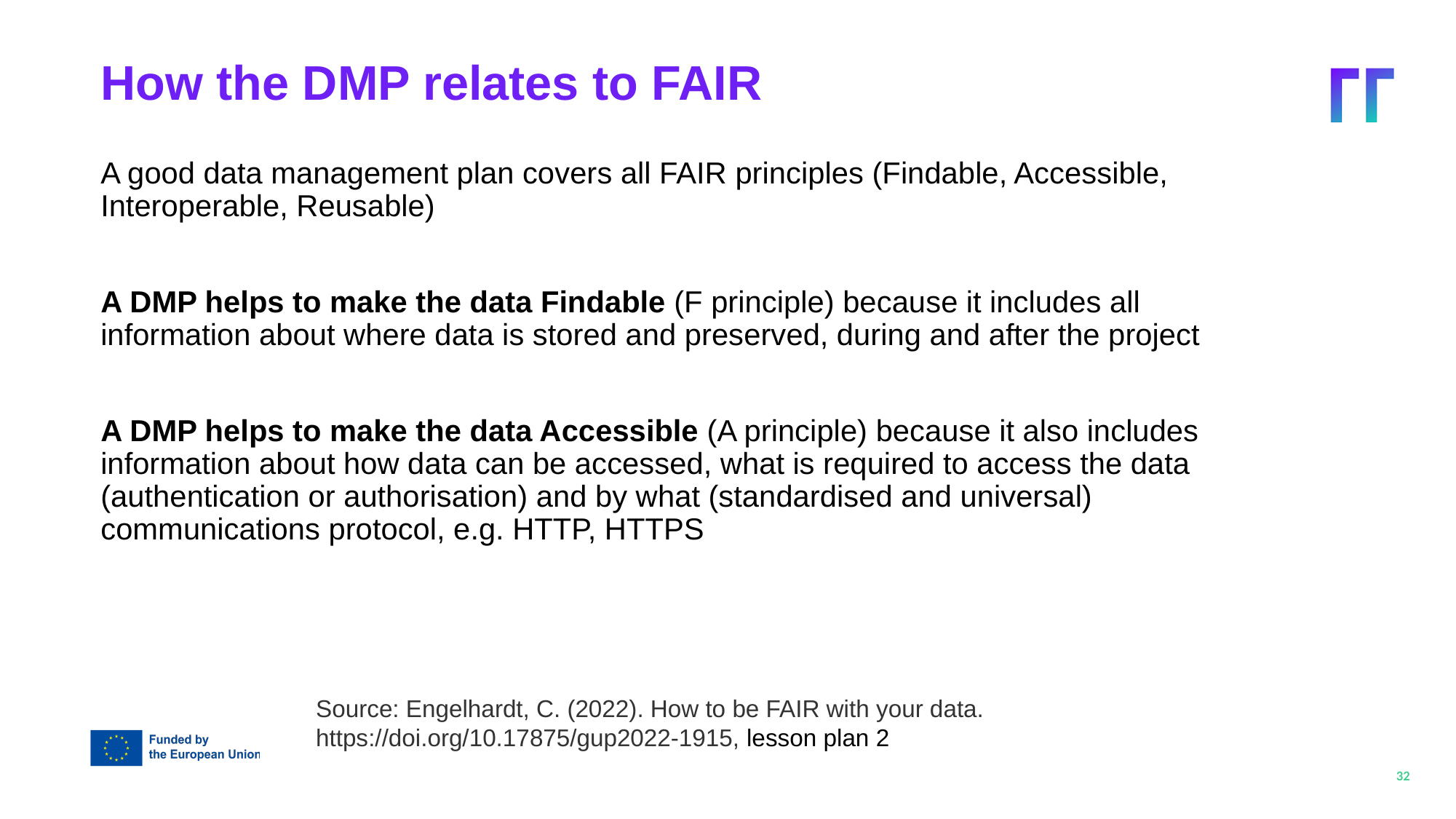

How the DMP relates to FAIR
A good data management plan covers all FAIR principles (Findable, Accessible, Interoperable, Reusable)

A DMP helps to make the data Findable (F principle) because it includes all information about where data is stored and preserved, during and after the project

A DMP helps to make the data Accessible (A principle) because it also includes information about how data can be accessed, what is required to access the data (authentication or authorisation) and by what (standardised and universal) communications protocol, e.g. HTTP, HTTPS

Source: Engelhardt, C. (2022). How to be FAIR with your data. https://doi.org/10.17875/gup2022-1915, lesson plan 2